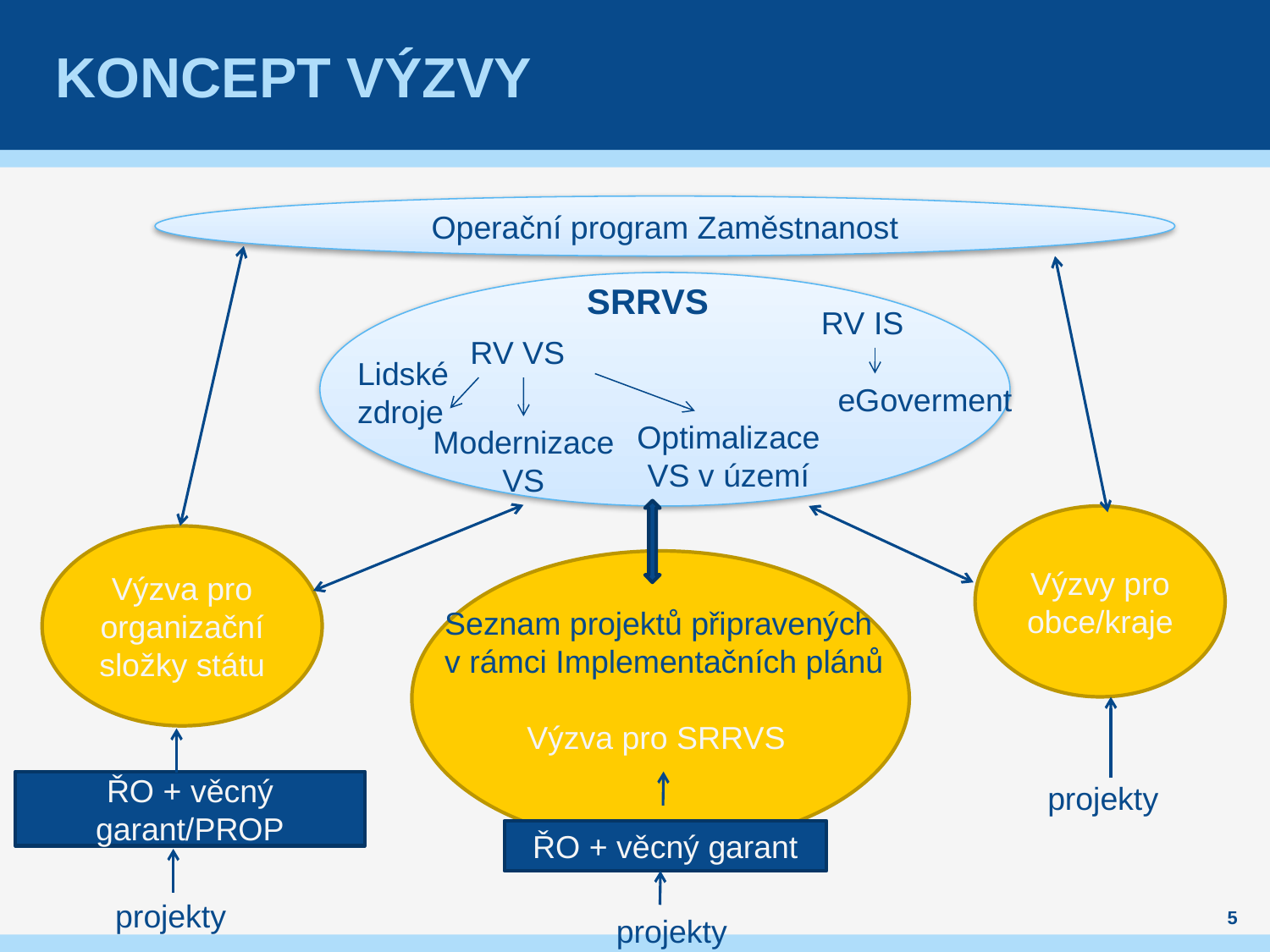

# Koncept výzvy
Operační program Zaměstnanost

SRRVS
RV IS
RV VS
Lidské zdroje
eGoverment
Optimalizace VS v území
Modernizace VS

Výzvy pro obce/kraje
Výzva pro organizační složky státu

Výzva pro SRRVS
Seznam projektů připravených v rámci Implementačních plánů
ŘO + věcný garant/PROP
projekty
ŘO + věcný garant
projekty
5
projekty